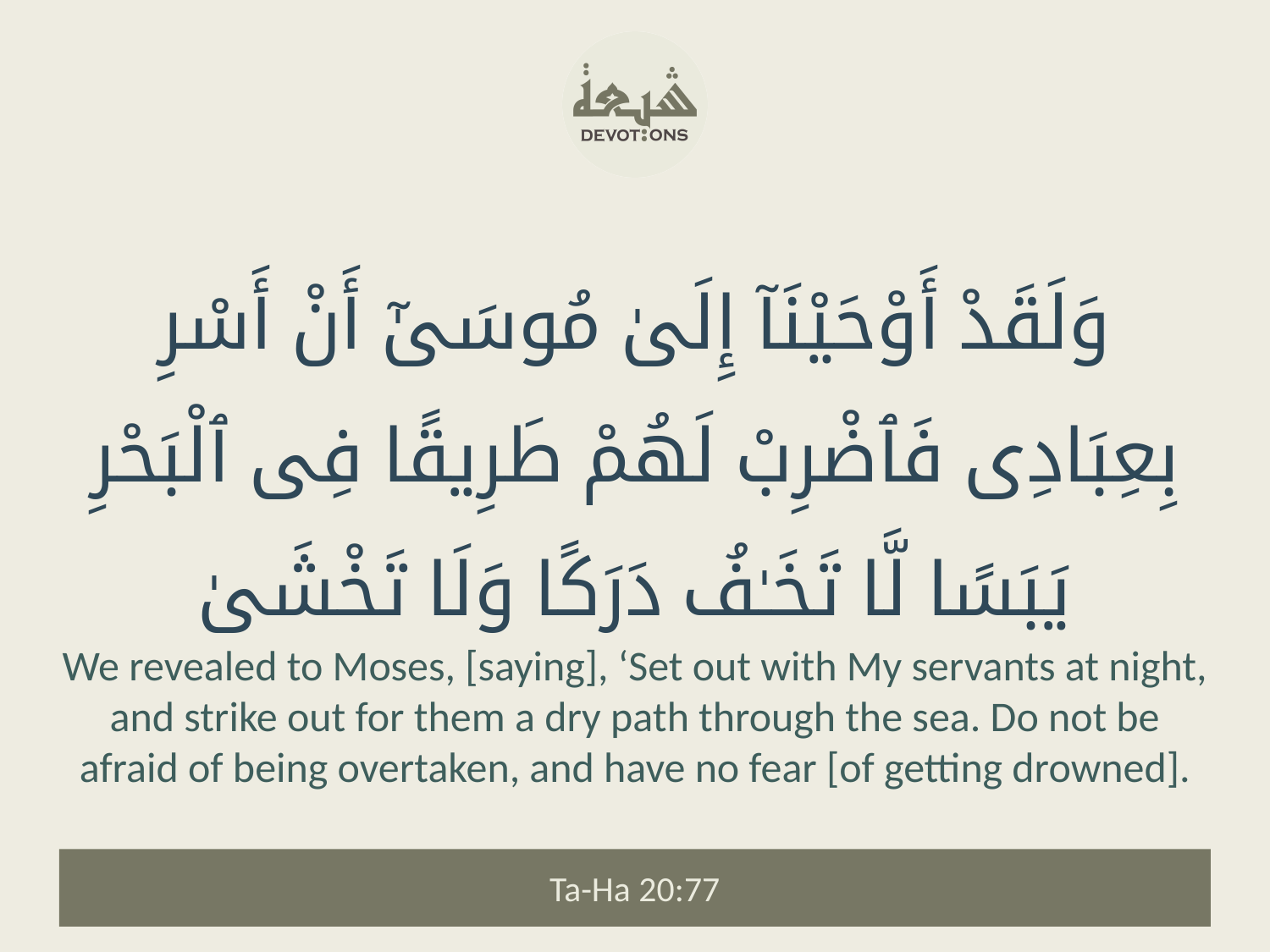

وَلَقَدْ أَوْحَيْنَآ إِلَىٰ مُوسَىٰٓ أَنْ أَسْرِ بِعِبَادِى فَٱضْرِبْ لَهُمْ طَرِيقًا فِى ٱلْبَحْرِ يَبَسًا لَّا تَخَـٰفُ دَرَكًا وَلَا تَخْشَىٰ
We revealed to Moses, [saying], ‘Set out with My servants at night, and strike out for them a dry path through the sea. Do not be afraid of being overtaken, and have no fear [of getting drowned].
Ta-Ha 20:77